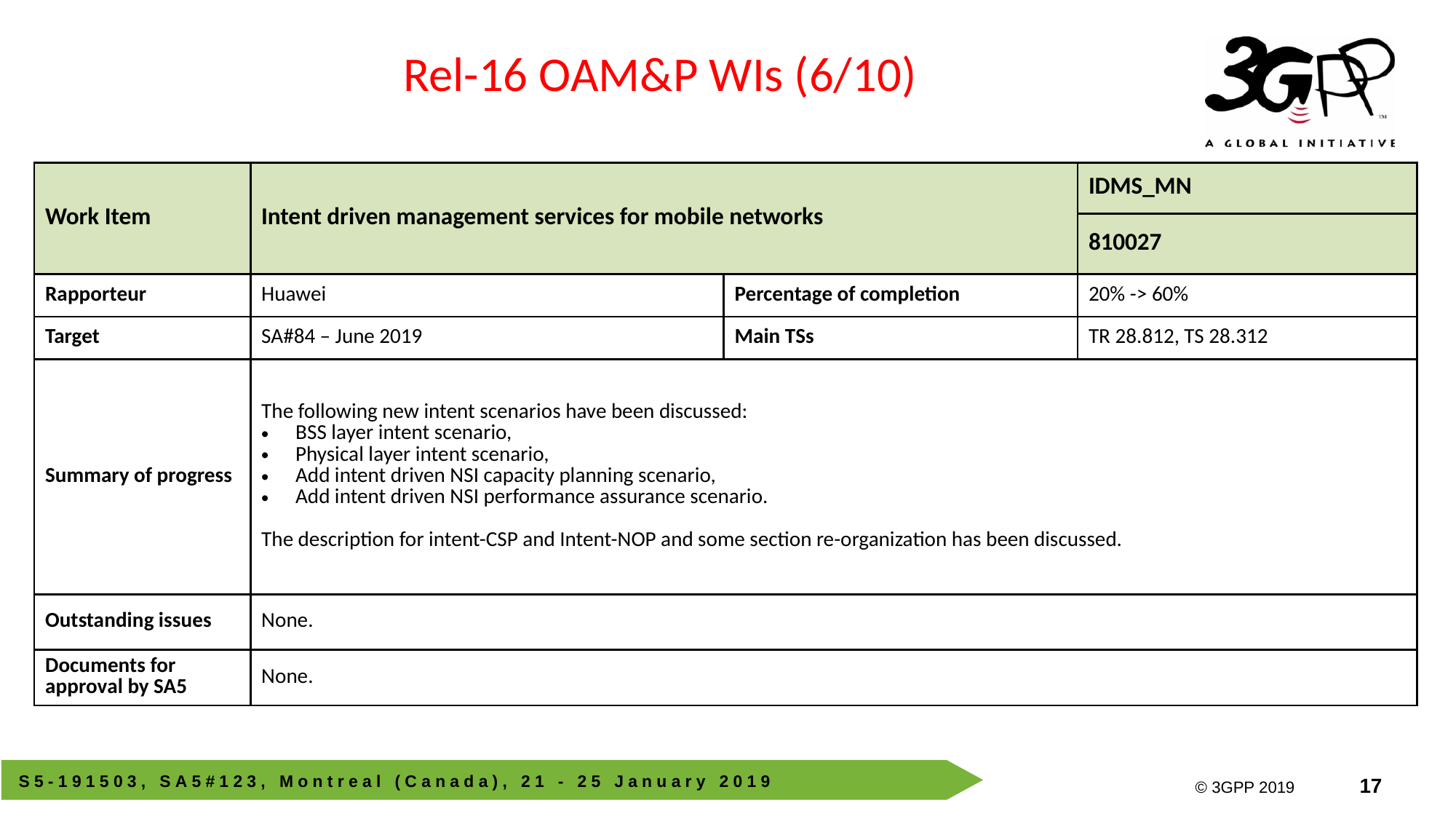

Rel-16 OAM&P WIs (6/10)
| Work Item | Intent driven management services for mobile networks |  | IDMS\_MN |
| --- | --- | --- | --- |
|  |  |  | 810027 |
| Rapporteur | Huawei | Percentage of completion | 20% -> 60% |
| Target | SA#84 – June 2019 | Main TSs | TR 28.812, TS 28.312 |
| Summary of progress | The following new intent scenarios have been discussed: BSS layer intent scenario, Physical layer intent scenario, Add intent driven NSI capacity planning scenario, Add intent driven NSI performance assurance scenario. The description for intent-CSP and Intent-NOP and some section re-organization has been discussed. |  |  |
| Outstanding issues | None. |  |  |
| Documents for approval by SA5 | None. |  |  |